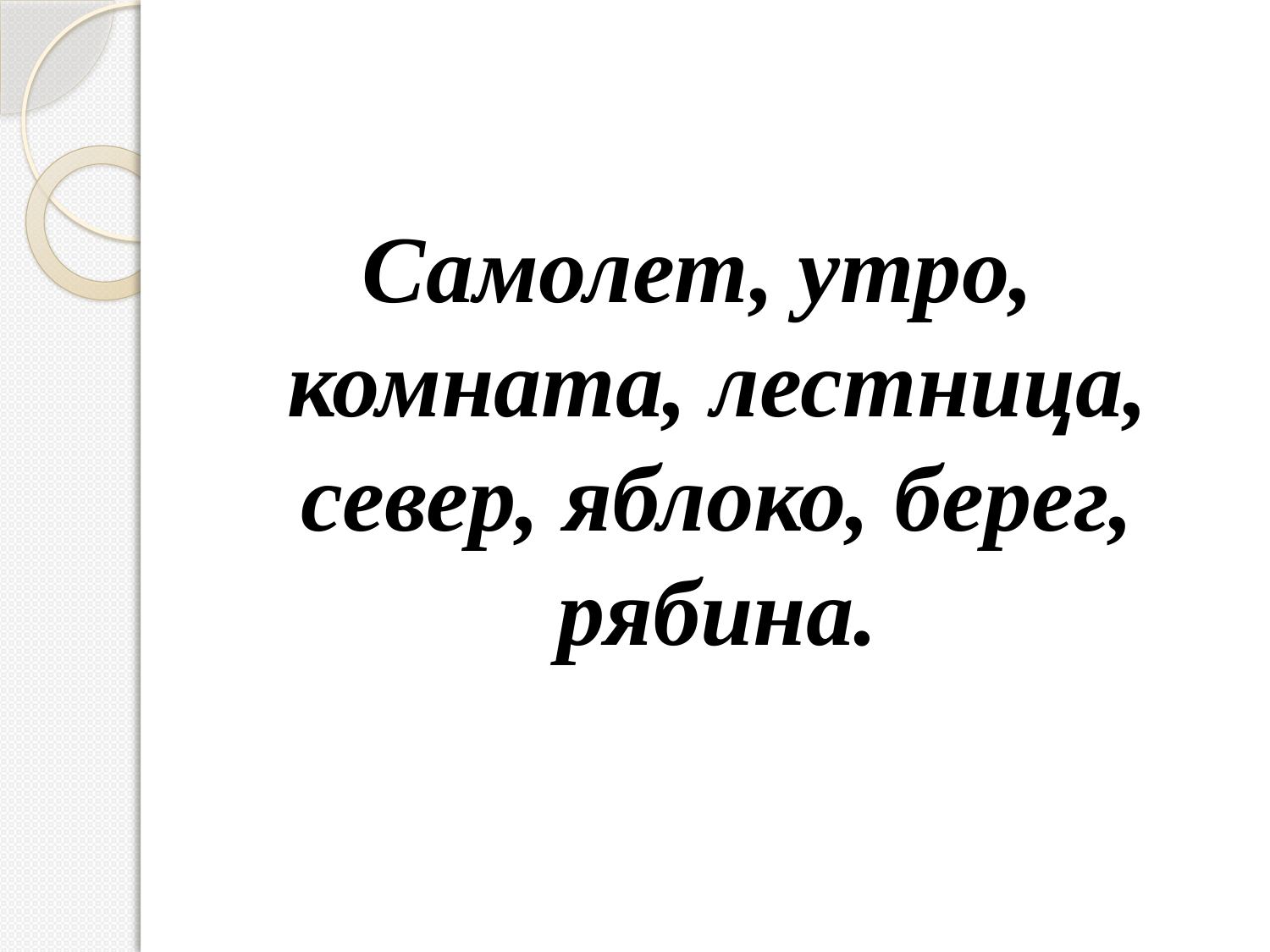

Самолет, утро, комната, лестница, север, яблоко, берег, рябина.